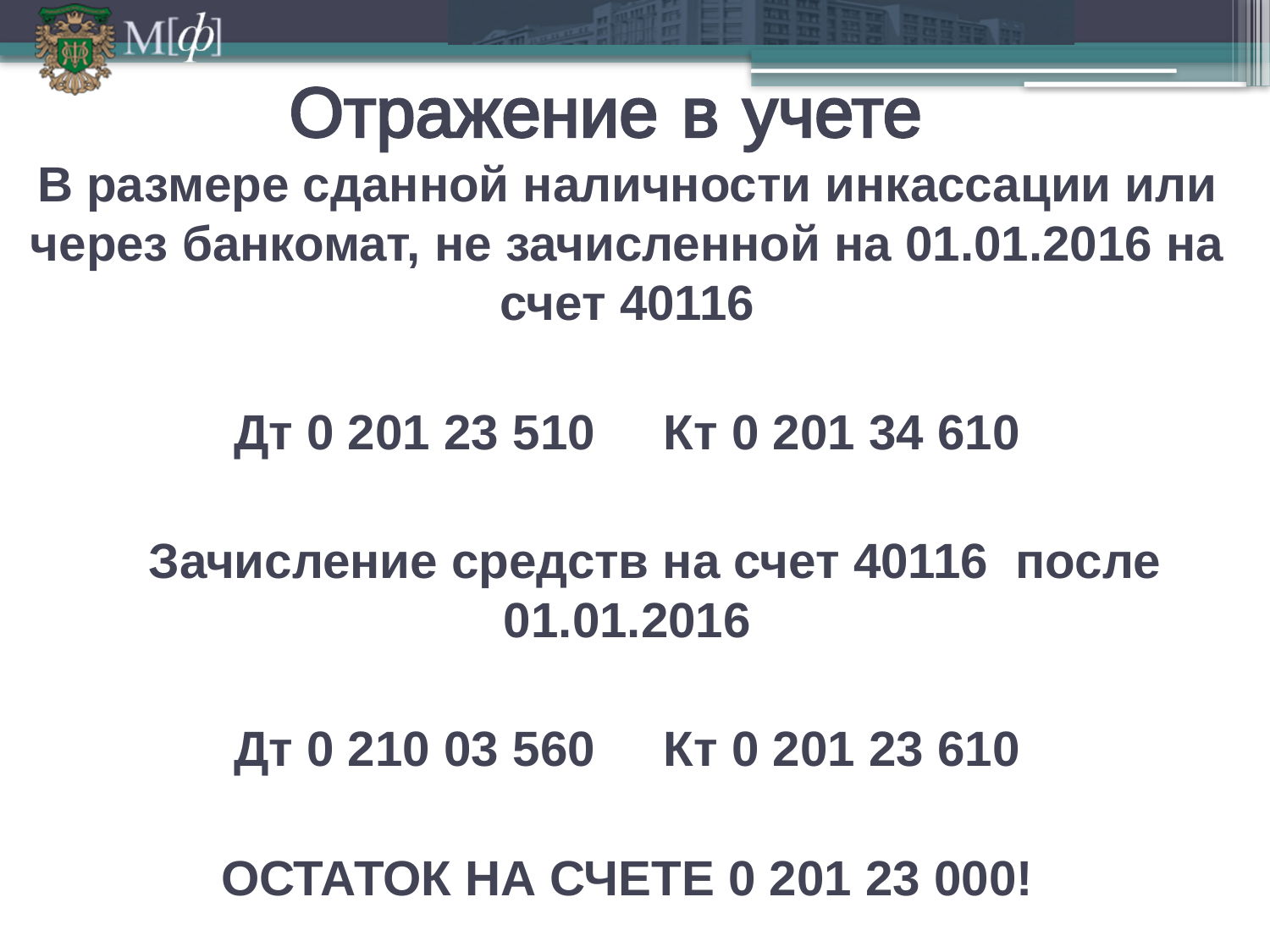

# Отражение в учете
В размере сданной наличности инкассации или через банкомат, не зачисленной на 01.01.2016 на счет 40116

Дт 0 201 23 510     Кт 0 201 34 610

    Зачисление средств на счет 40116  после 01.01.2016

Дт 0 210 03 560     Кт 0 201 23 610

ОСТАТОК НА СЧЕТЕ 0 201 23 000!